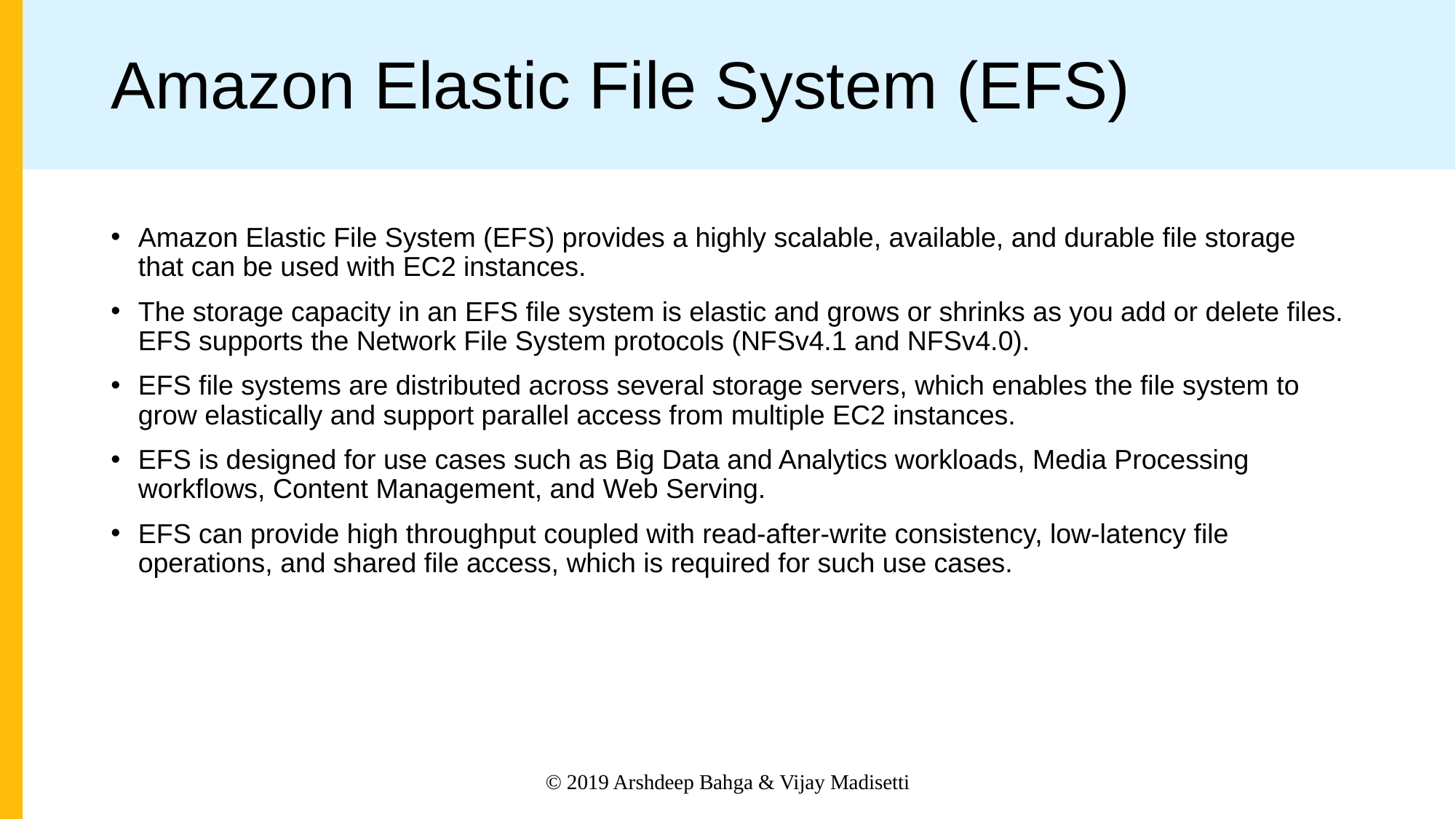

# Amazon Elastic File System (EFS)
Amazon Elastic File System (EFS) provides a highly scalable, available, and durable file storage that can be used with EC2 instances.
The storage capacity in an EFS file system is elastic and grows or shrinks as you add or delete files. EFS supports the Network File System protocols (NFSv4.1 and NFSv4.0).
EFS file systems are distributed across several storage servers, which enables the file system to grow elastically and support parallel access from multiple EC2 instances.
EFS is designed for use cases such as Big Data and Analytics workloads, Media Processing workflows, Content Management, and Web Serving.
EFS can provide high throughput coupled with read-after-write consistency, low-latency file operations, and shared file access, which is required for such use cases.
© 2019 Arshdeep Bahga & Vijay Madisetti